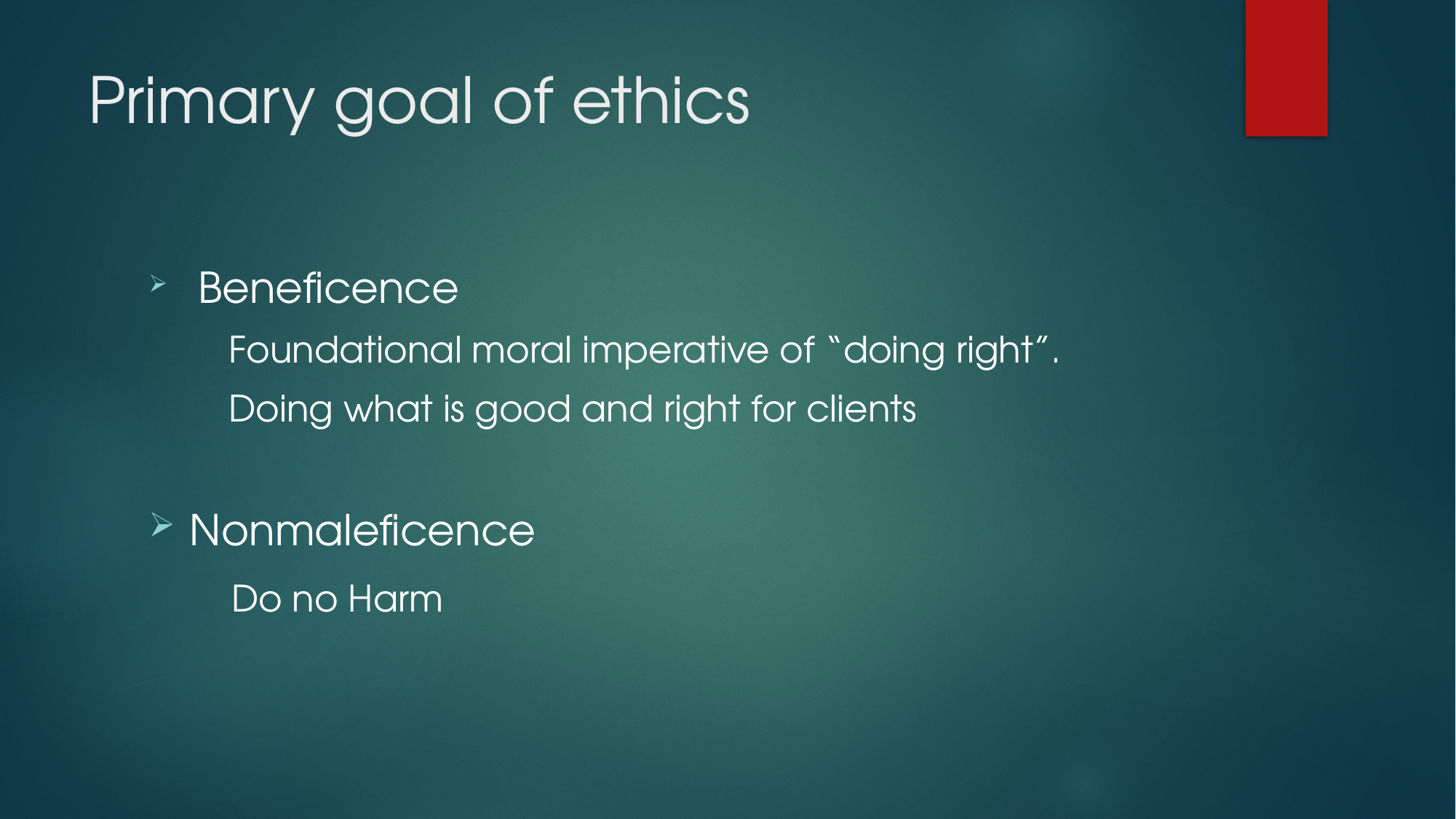

# Primary goal of ethics
 Beneficence
        Foundational moral imperative of “doing right”.
        Doing what is good and right for clients

Nonmaleficence
       Do no Harm